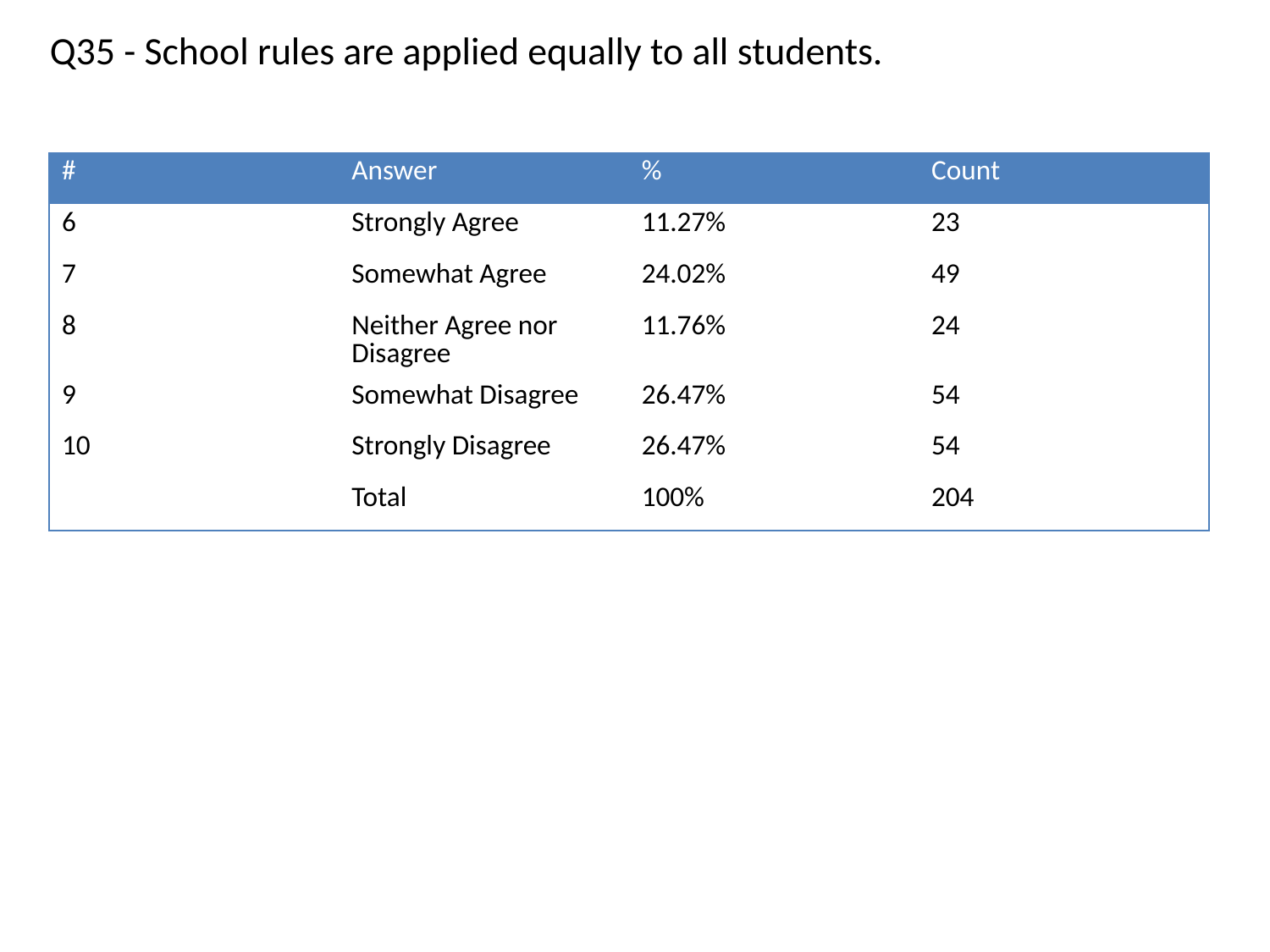

Q35 - School rules are applied equally to all students.
| # | Answer | % | Count |
| --- | --- | --- | --- |
| 6 | Strongly Agree | 11.27% | 23 |
| 7 | Somewhat Agree | 24.02% | 49 |
| 8 | Neither Agree nor Disagree | 11.76% | 24 |
| 9 | Somewhat Disagree | 26.47% | 54 |
| 10 | Strongly Disagree | 26.47% | 54 |
|  | Total | 100% | 204 |